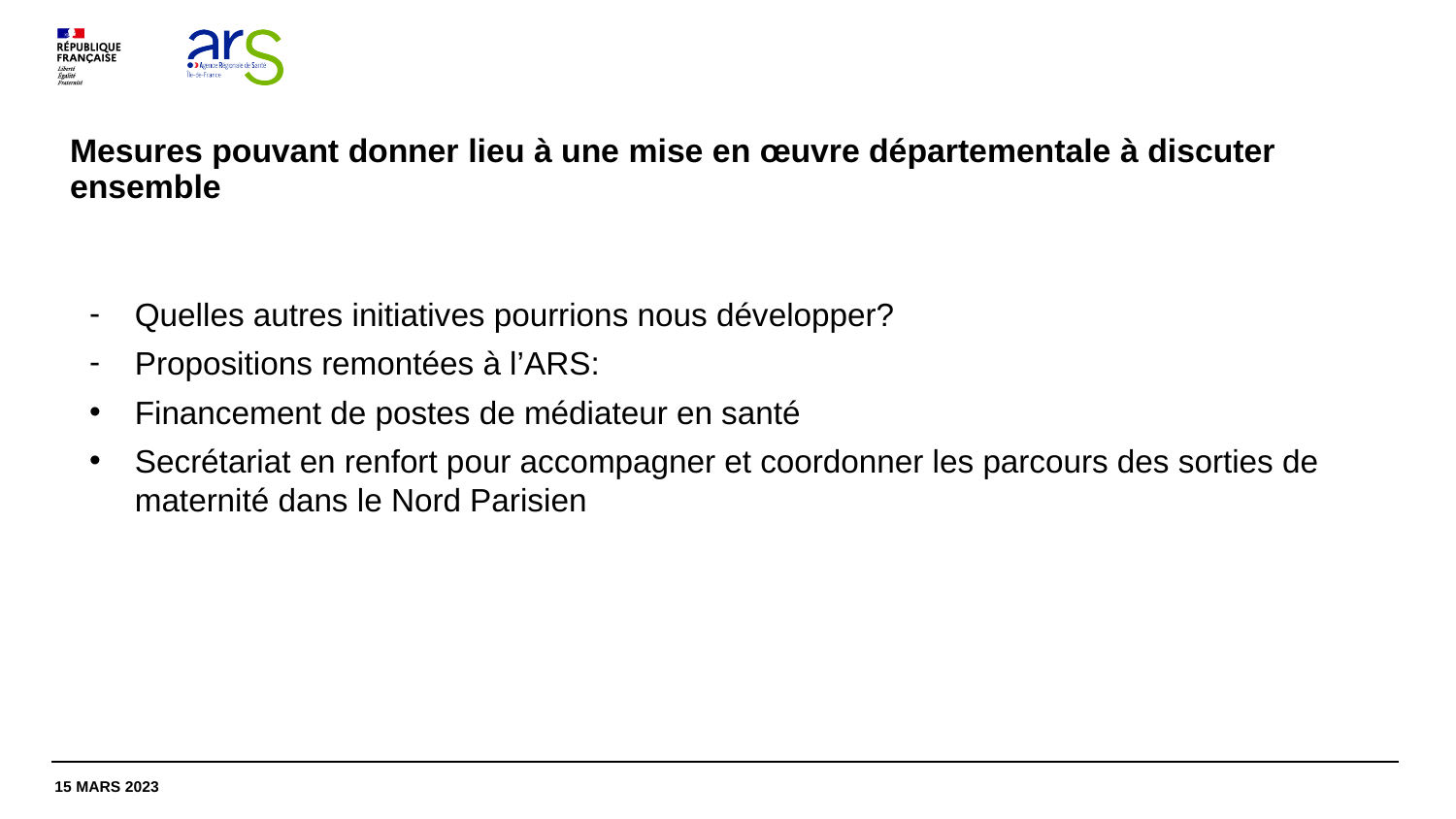

# Mesures pouvant donner lieu à une mise en œuvre départementale à discuter ensemble

Quelles autres initiatives pourrions nous développer?
Propositions remontées à l’ARS:
Financement de postes de médiateur en santé
Secrétariat en renfort pour accompagner et coordonner les parcours des sorties de maternité dans le Nord Parisien
15 mars 2023